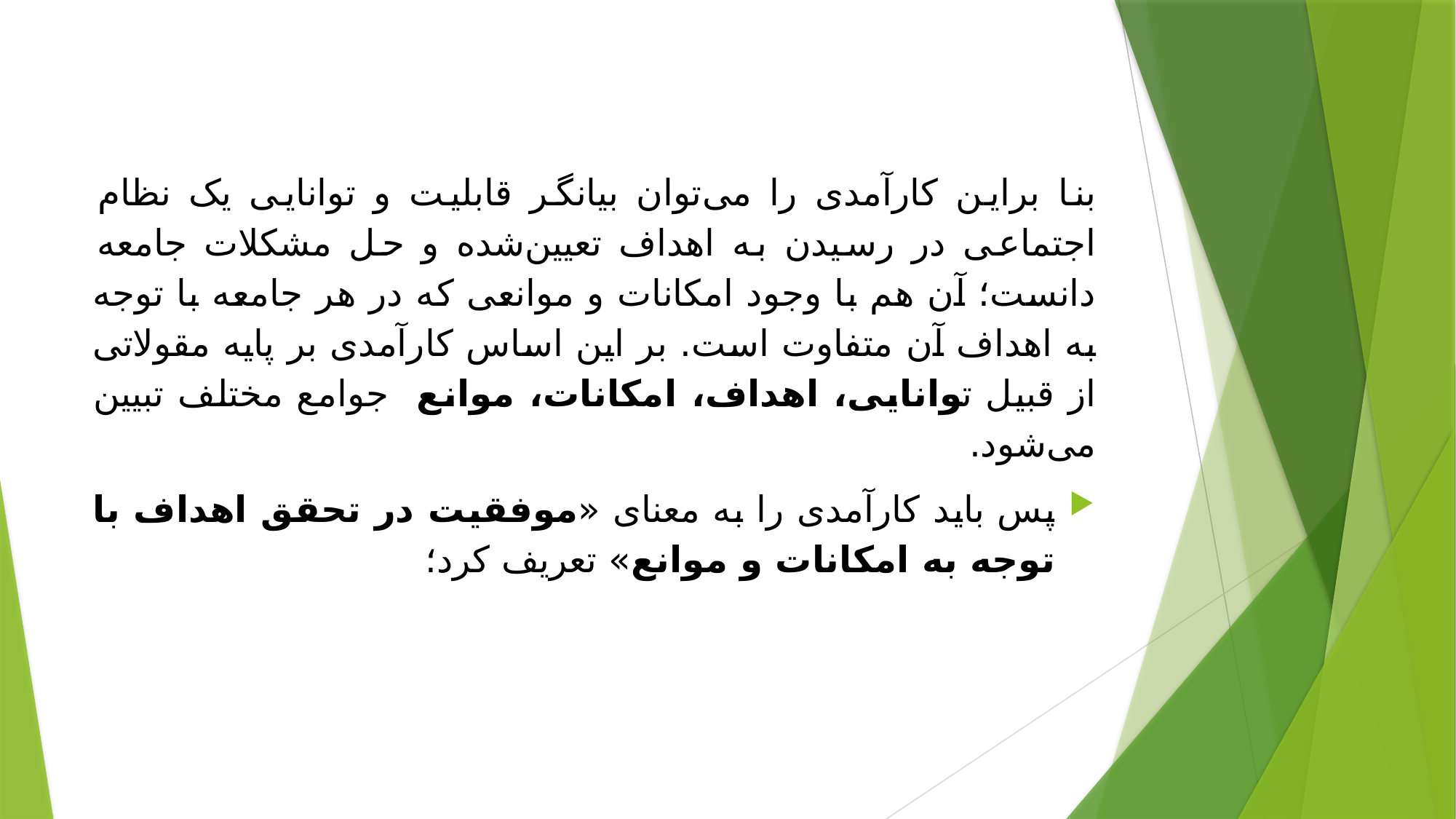

بنا براین کارآمدی را می‌توان بیانگر قابلیت و توانایی یک نظام اجتماعی در رسیدن به اهداف تعیین‌شده و حل مشکلات جامعه دانست؛ آن هم با وجود امکانات و موانعی که در هر جامعه با توجه به اهداف آن متفاوت است. بر این اساس کارآمدی بر پایه مقولاتی از قبیل توانایی، اهداف، امکانات، موانع  جوامع مختلف تبیین می‌شود.
پس باید کارآمدی را به معنای «موفقیت در تحقق اهداف با توجه به امکانات و موانع» تعریف کرد؛